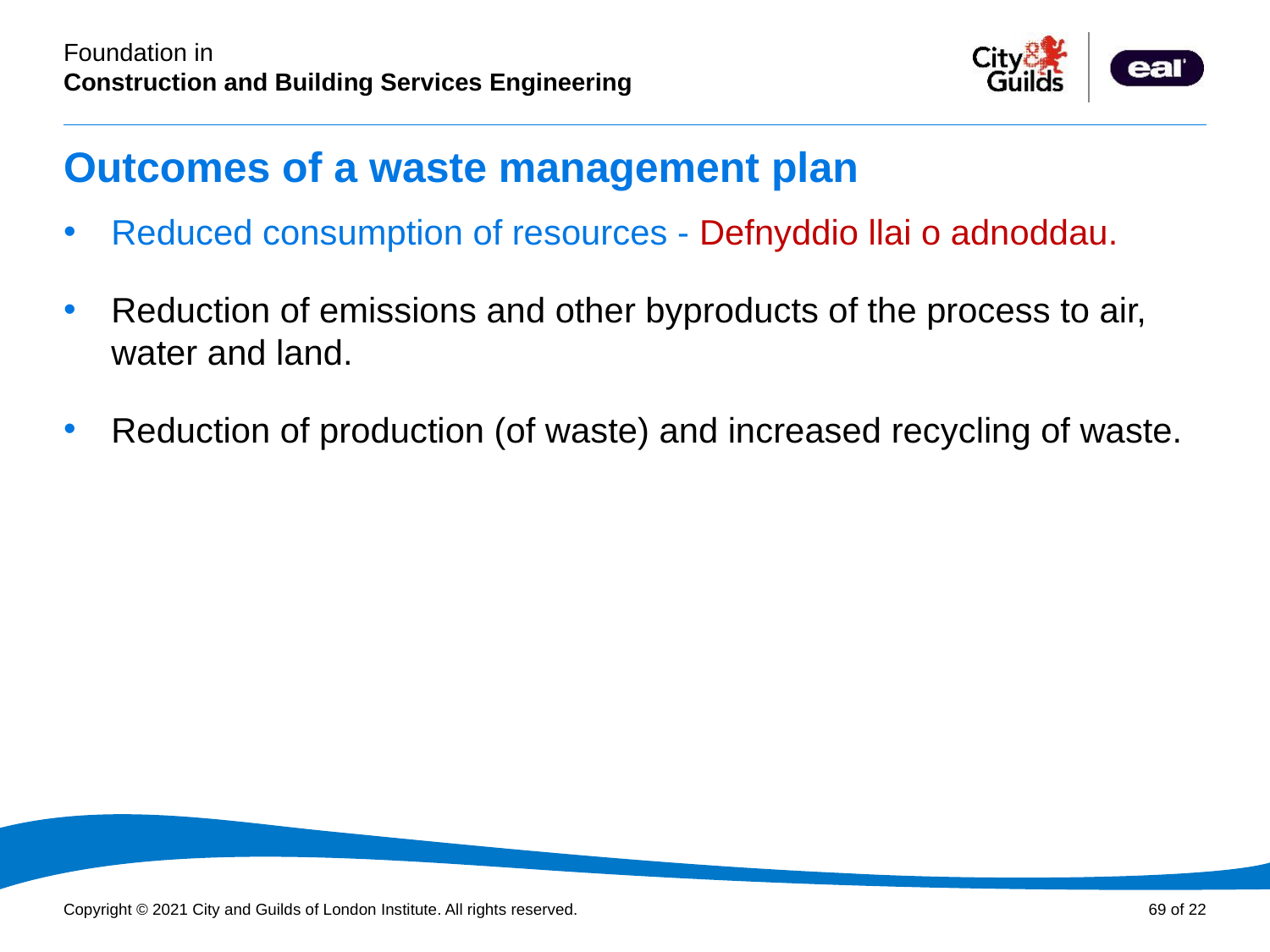

# Outcomes of a waste management plan
Reduced consumption of resources - Defnyddio llai o adnoddau.
Reduction of emissions and other byproducts of the process to air, water and land.
Reduction of production (of waste) and increased recycling of waste.